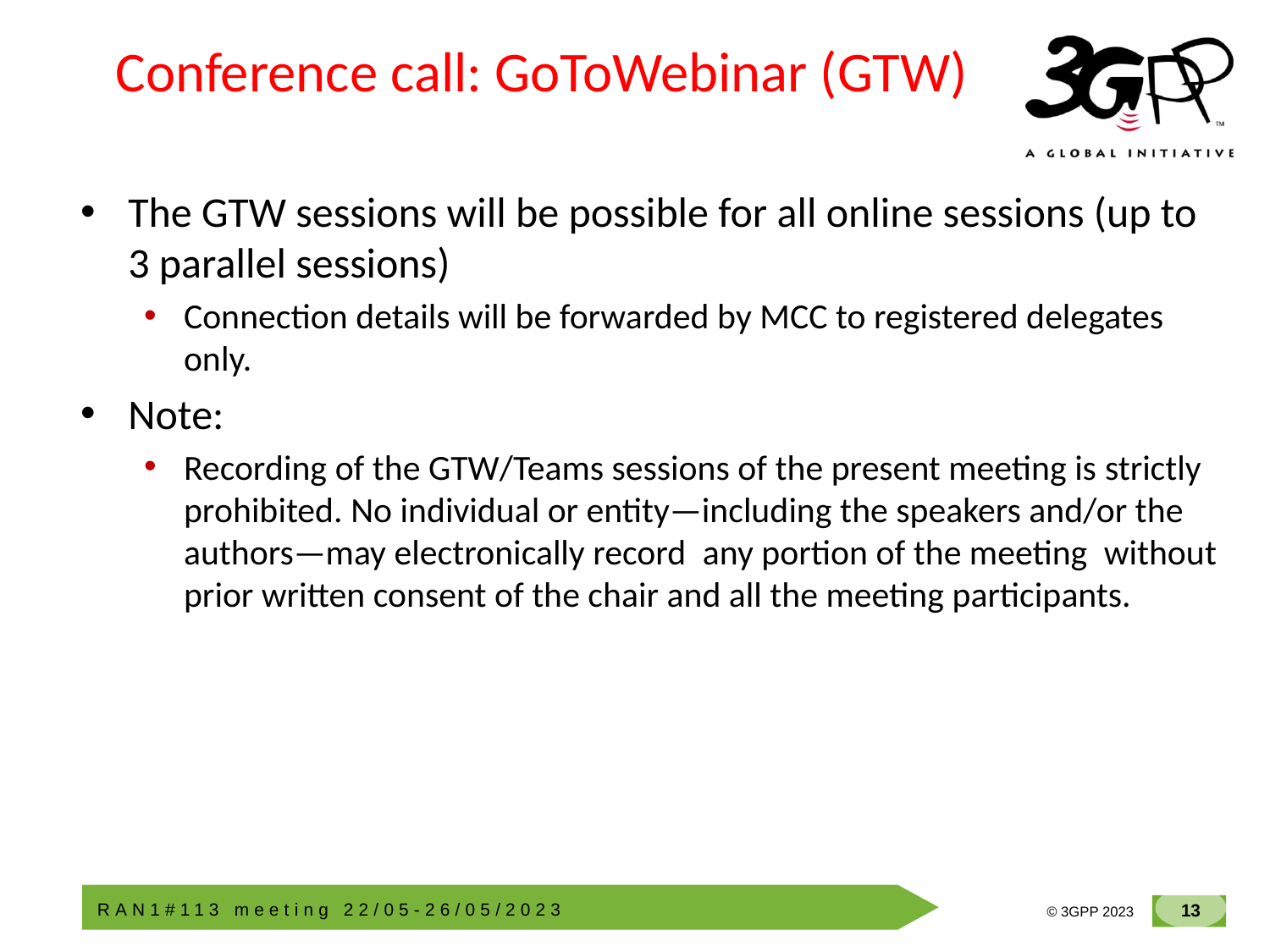

# Conference call: GoToWebinar (GTW)
The GTW sessions will be possible for all online sessions (up to 3 parallel sessions)
Connection details will be forwarded by MCC to registered delegates only.
Note:
Recording of the GTW/Teams sessions of the present meeting is strictly prohibited. No individual or entity—including the speakers and/or the authors—may electronically record  any portion of the meeting  without prior written consent of the chair and all the meeting participants.